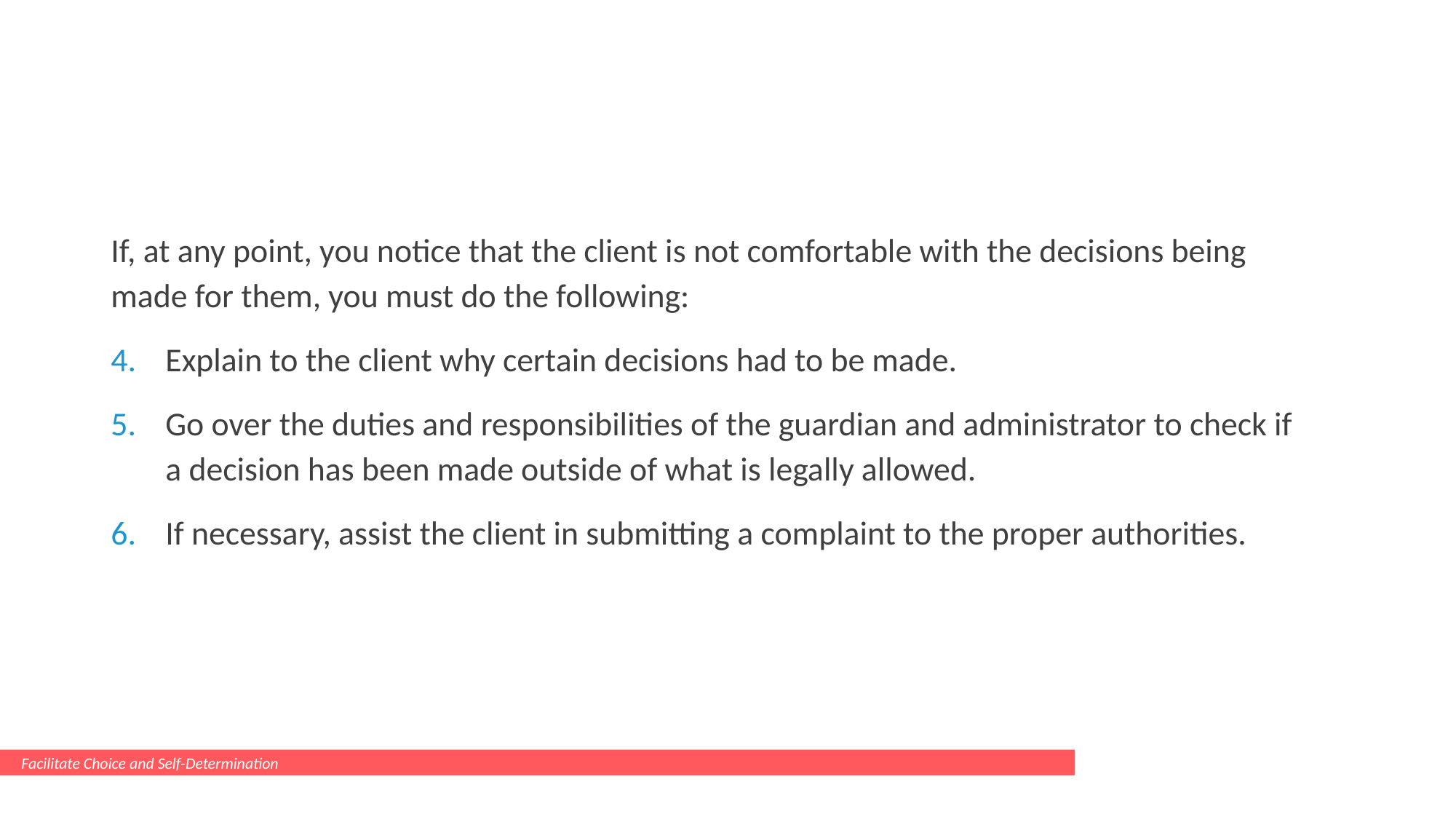

#
If, at any point, you notice that the client is not comfortable with the decisions being made for them, you must do the following:
Explain to the client why certain decisions had to be made.
Go over the duties and responsibilities of the guardian and administrator to check if a decision has been made outside of what is legally allowed.
If necessary, assist the client in submitting a complaint to the proper authorities.
Facilitate Choice and Self-Determination